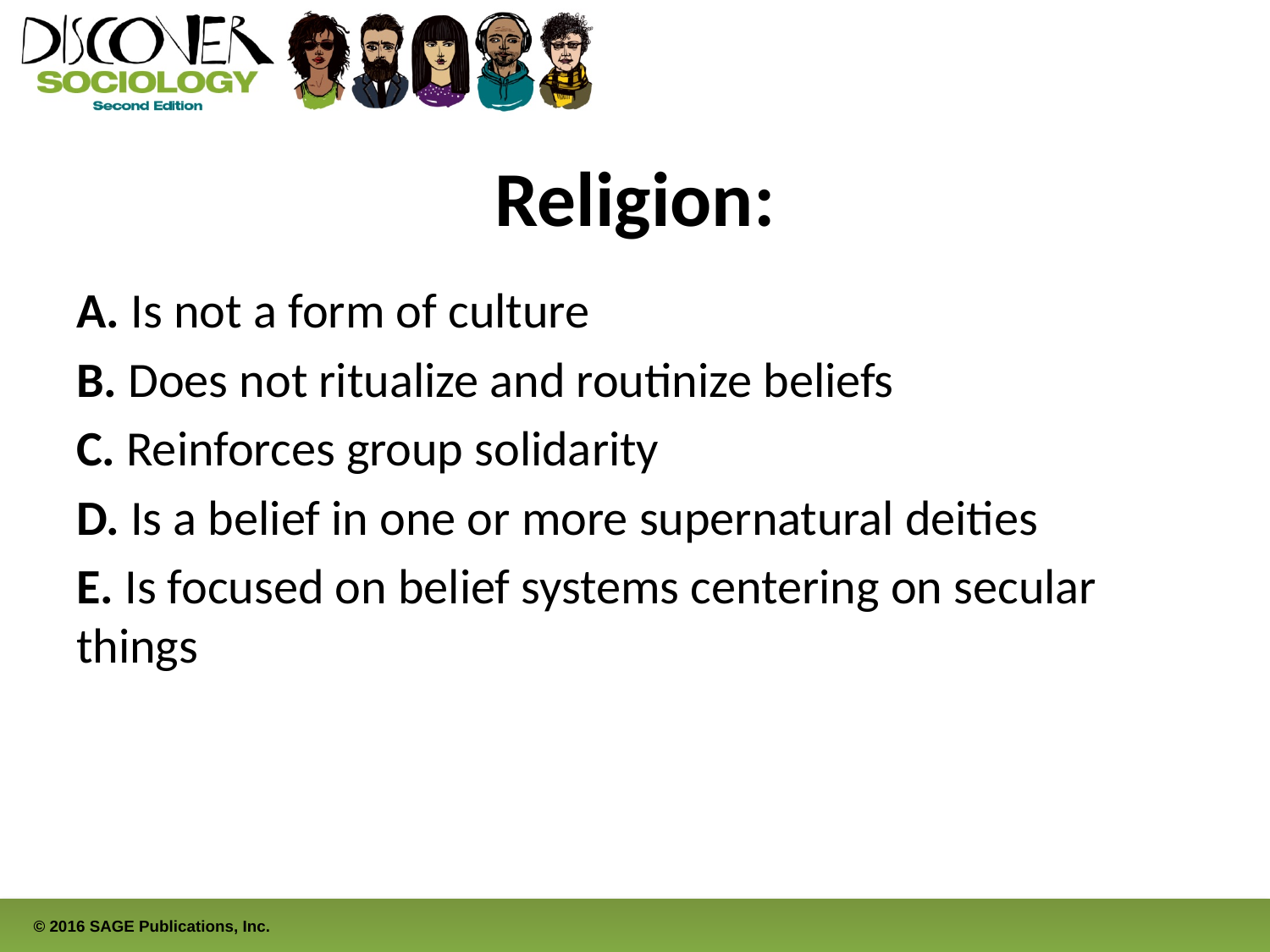

# Religion:
A. Is not a form of culture
B. Does not ritualize and routinize beliefs
C. Reinforces group solidarity
D. Is a belief in one or more supernatural deities
E. Is focused on belief systems centering on secular things